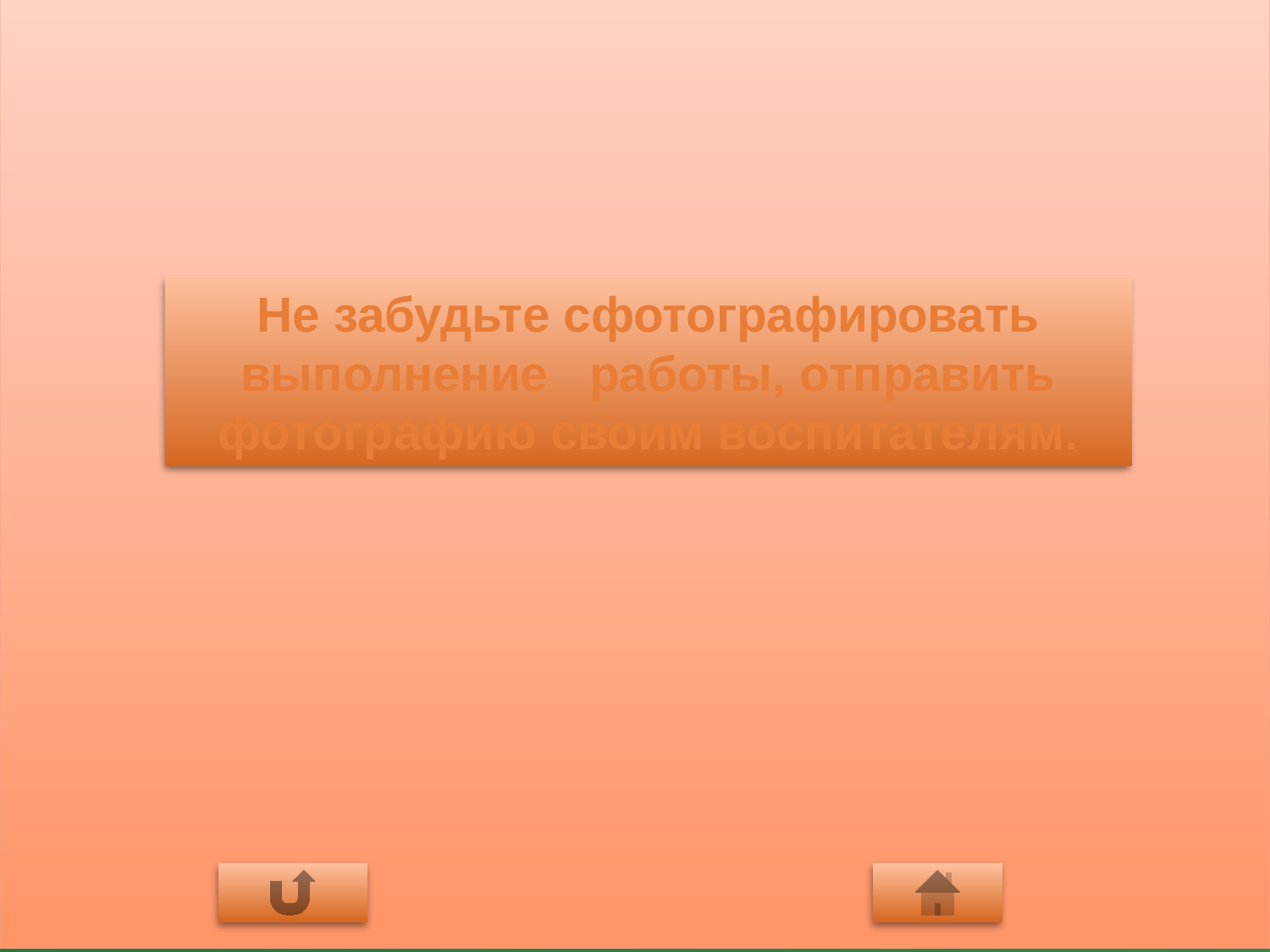

Не забудьте сфотографировать выполнение   работы, отправить фотографию своим воспитателям.